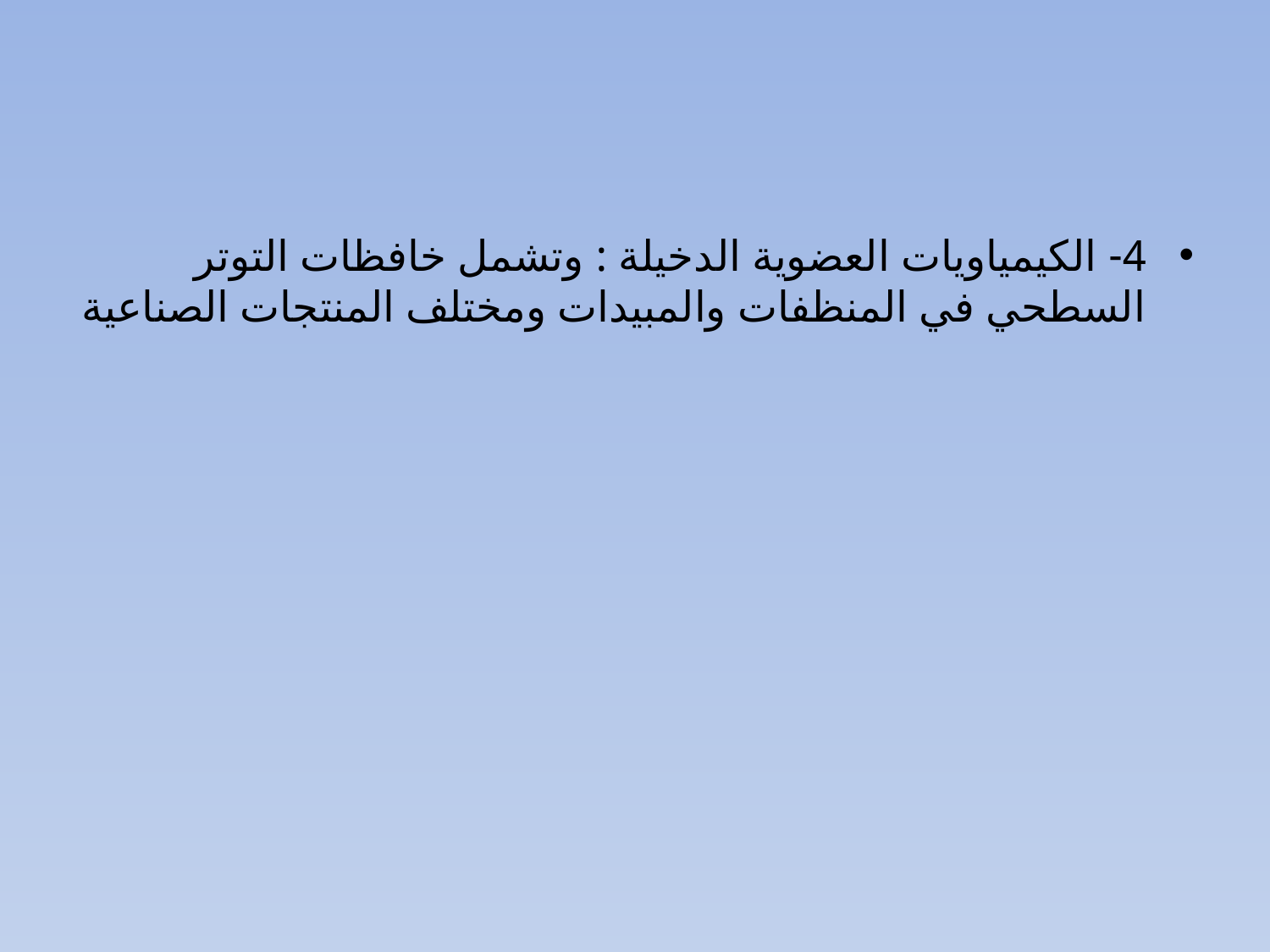

#
4- الكيمياويات العضوية الدخيلة : وتشمل خافظات التوتر السطحي في المنظفات والمبيدات ومختلف المنتجات الصناعية